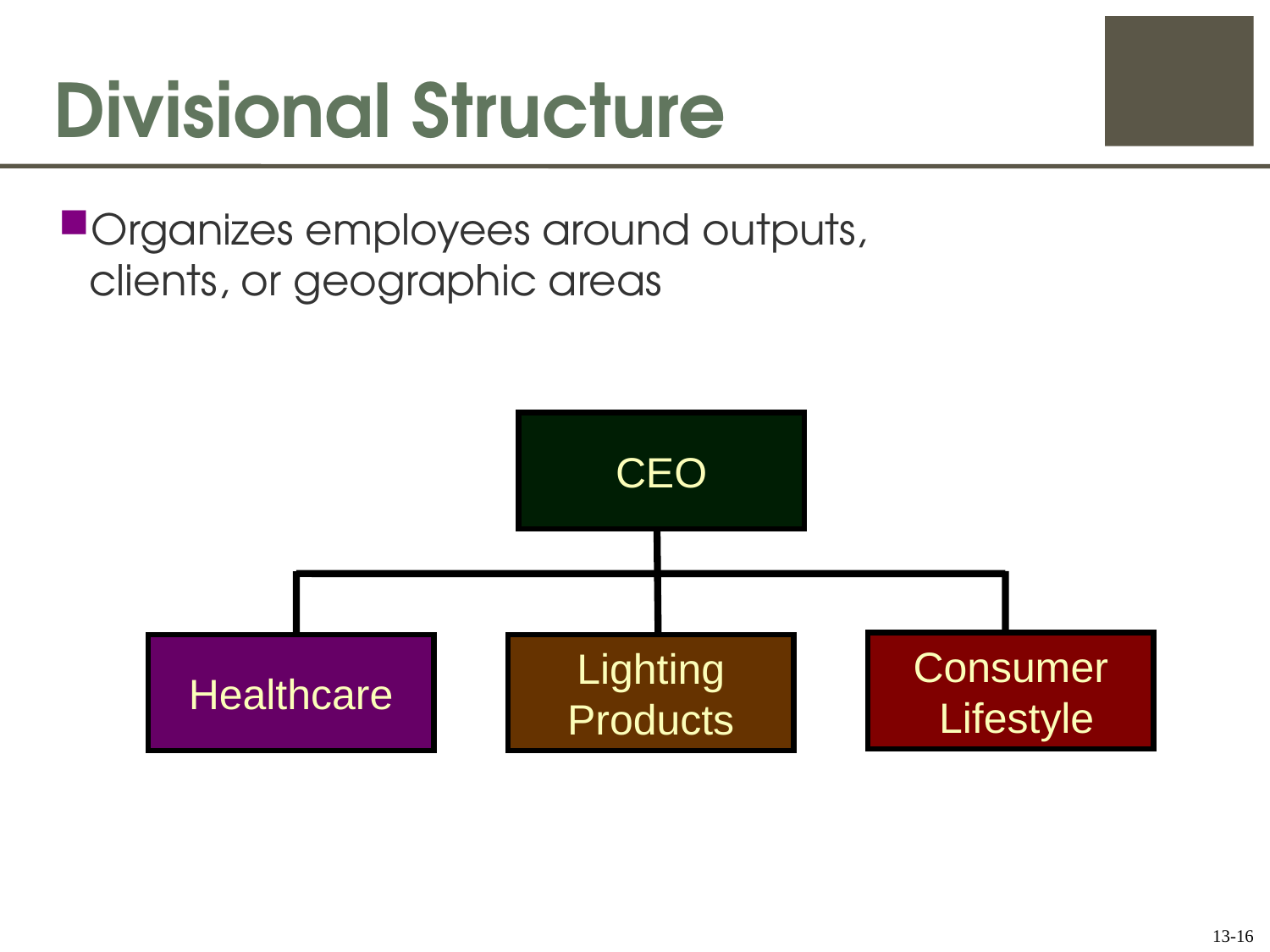

# Divisional Structure
Organizes employees around outputs,
clients, or geographic areas
CEO

Consumer
 Lifestyle
Healthcare
Lighting
Products